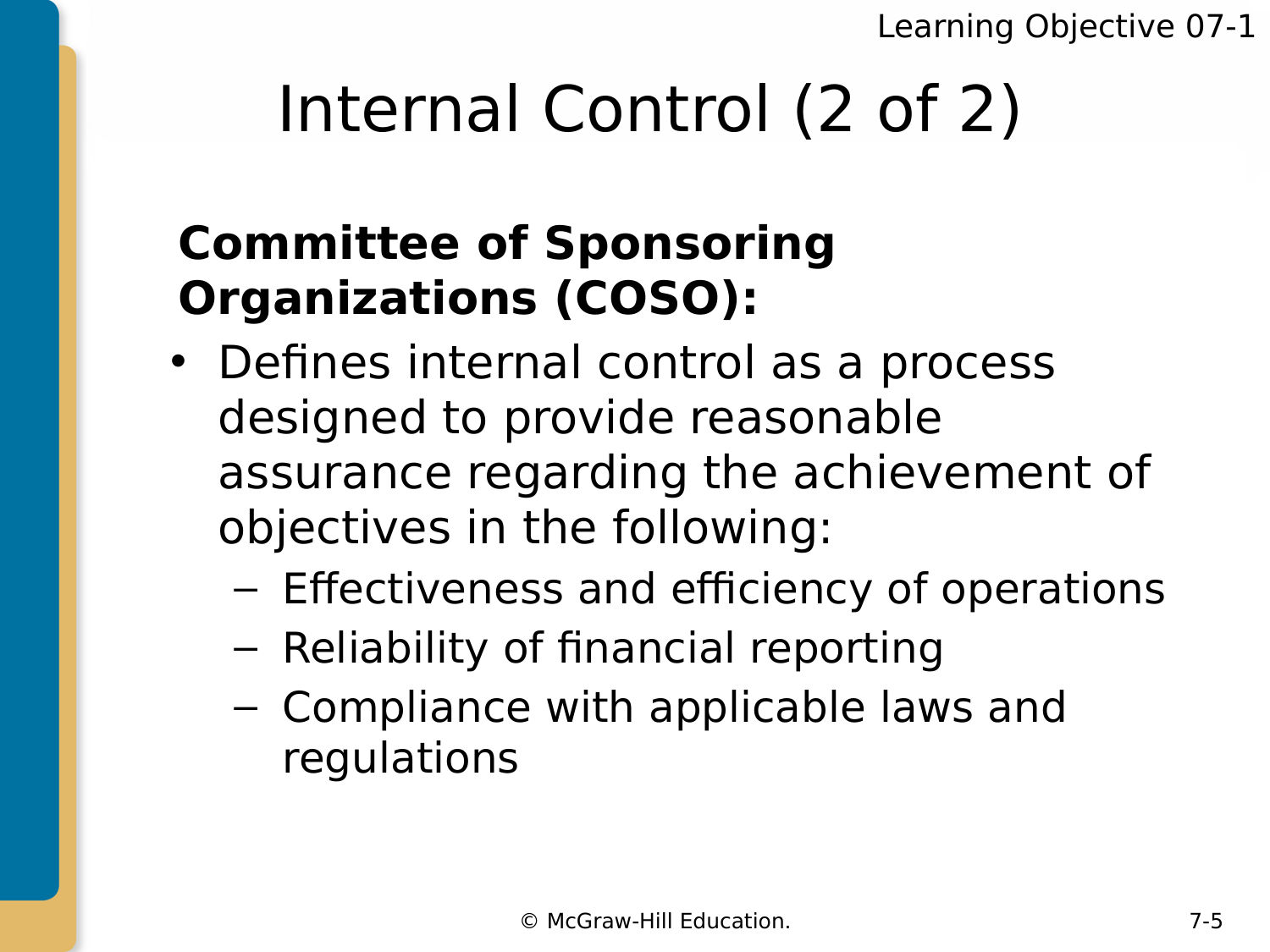

Learning Objective 07-1
# Internal Control (2 of 2)
Committee of Sponsoring Organizations (COSO):
Defines internal control as a process designed to provide reasonable assurance regarding the achievement of objectives in the following:
Effectiveness and efficiency of operations
Reliability of financial reporting
Compliance with applicable laws and regulations